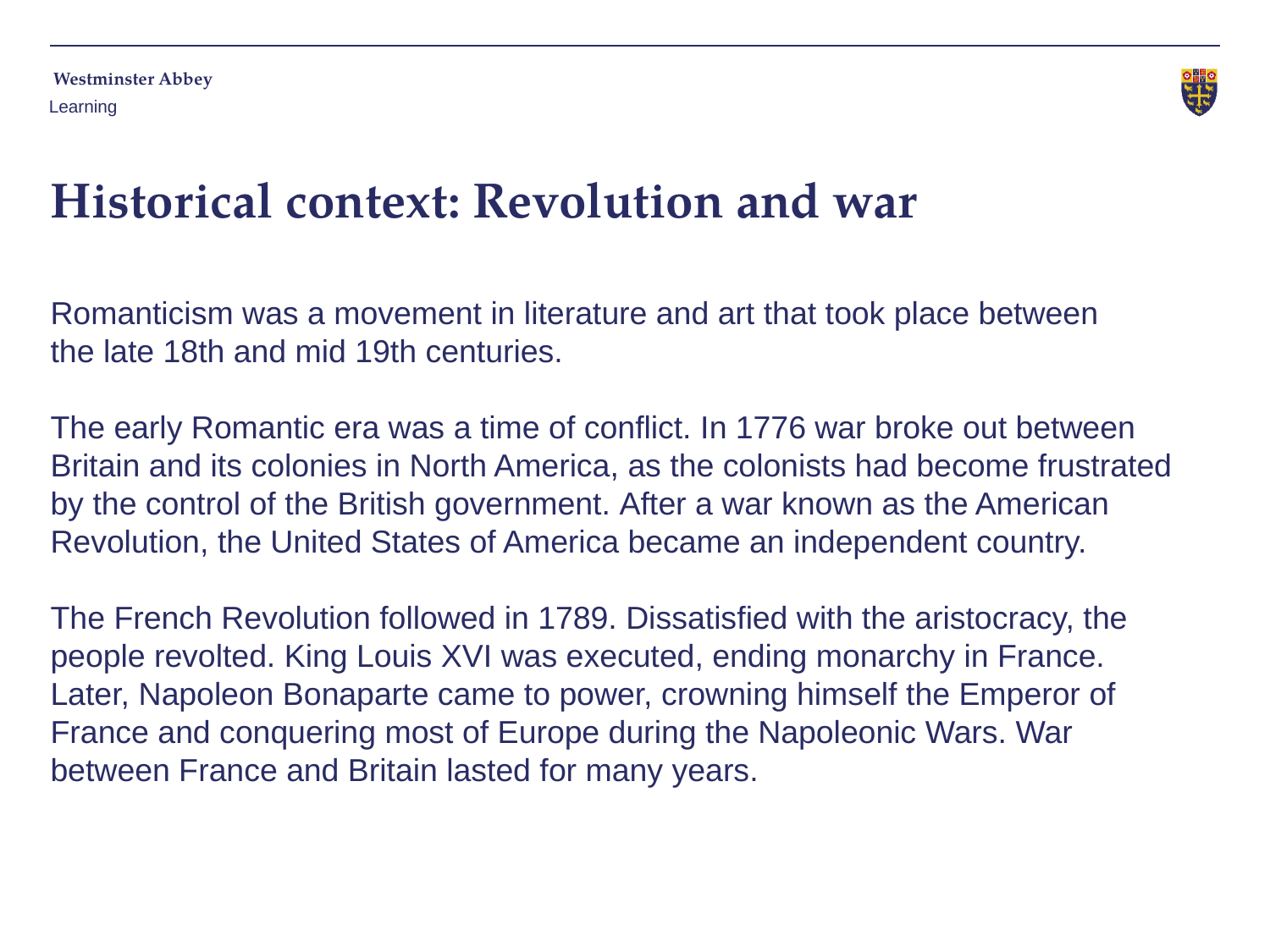

Learning
# Historical context: Revolution and war
Romanticism was a movement in literature and art that took place between the late 18th and mid 19th centuries.

The early Romantic era was a time of conflict. In 1776 war broke out between Britain and its colonies in North America, as the colonists had become frustrated by the control of the British government. After a war known as the American Revolution, the United States of America became an independent country.

The French Revolution followed in 1789. Dissatisfied with the aristocracy, the people revolted. King Louis XVI was executed, ending monarchy in France. Later, Napoleon Bonaparte came to power, crowning himself the Emperor of France and conquering most of Europe during the Napoleonic Wars. War between France and Britain lasted for many years.